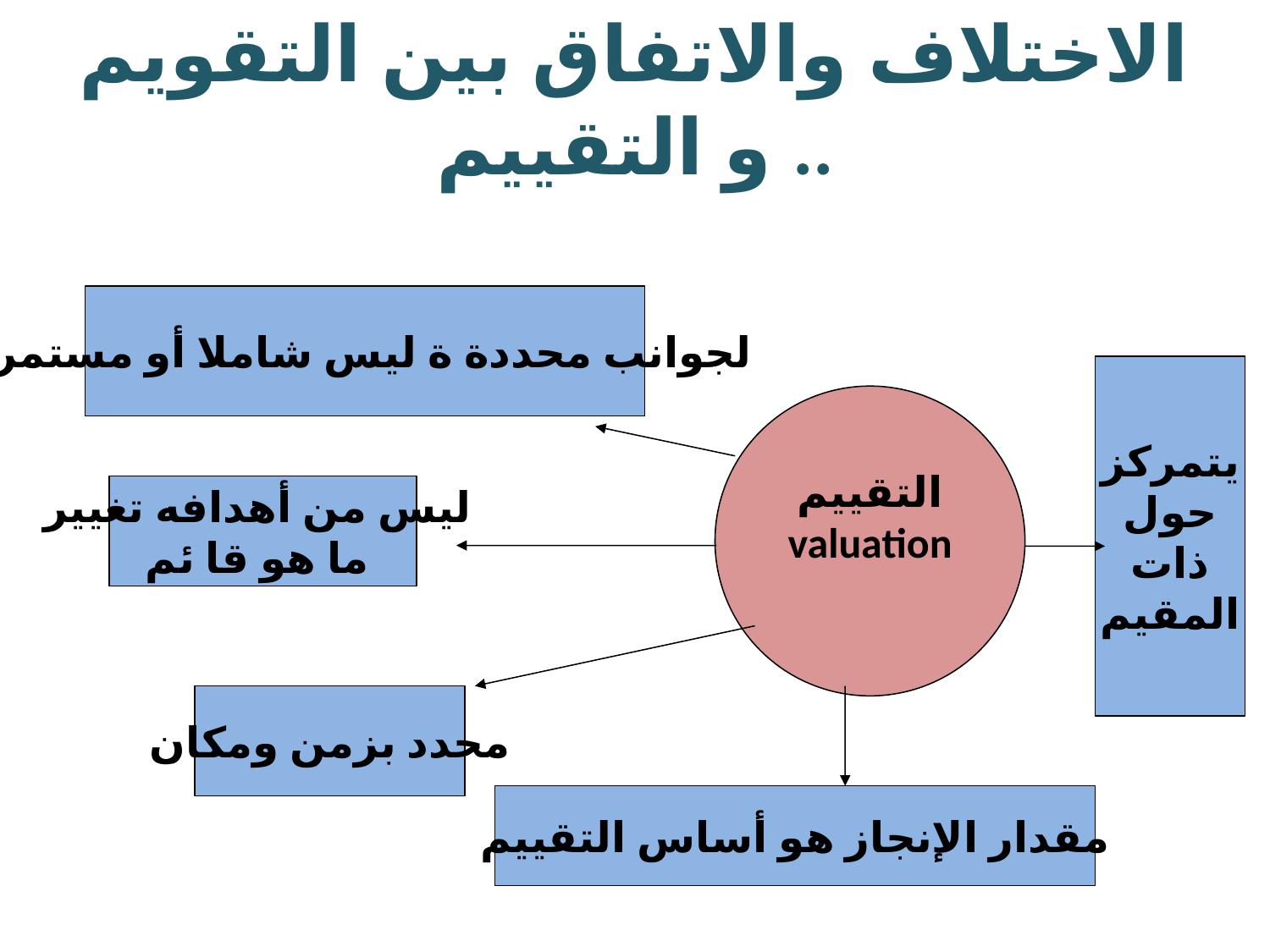

# الاختلاف والاتفاق بين التقويم و التقييم ..

لجوانب محددة ة ليس شاملا أو مستمرا
يتمركز
 حول
ذات
المقيم
التقييم
valuation

ليس من أهدافه تغيير
ما هو قا ئم

محدد بزمن ومكان

مقدار الإنجاز هو أساس التقييم